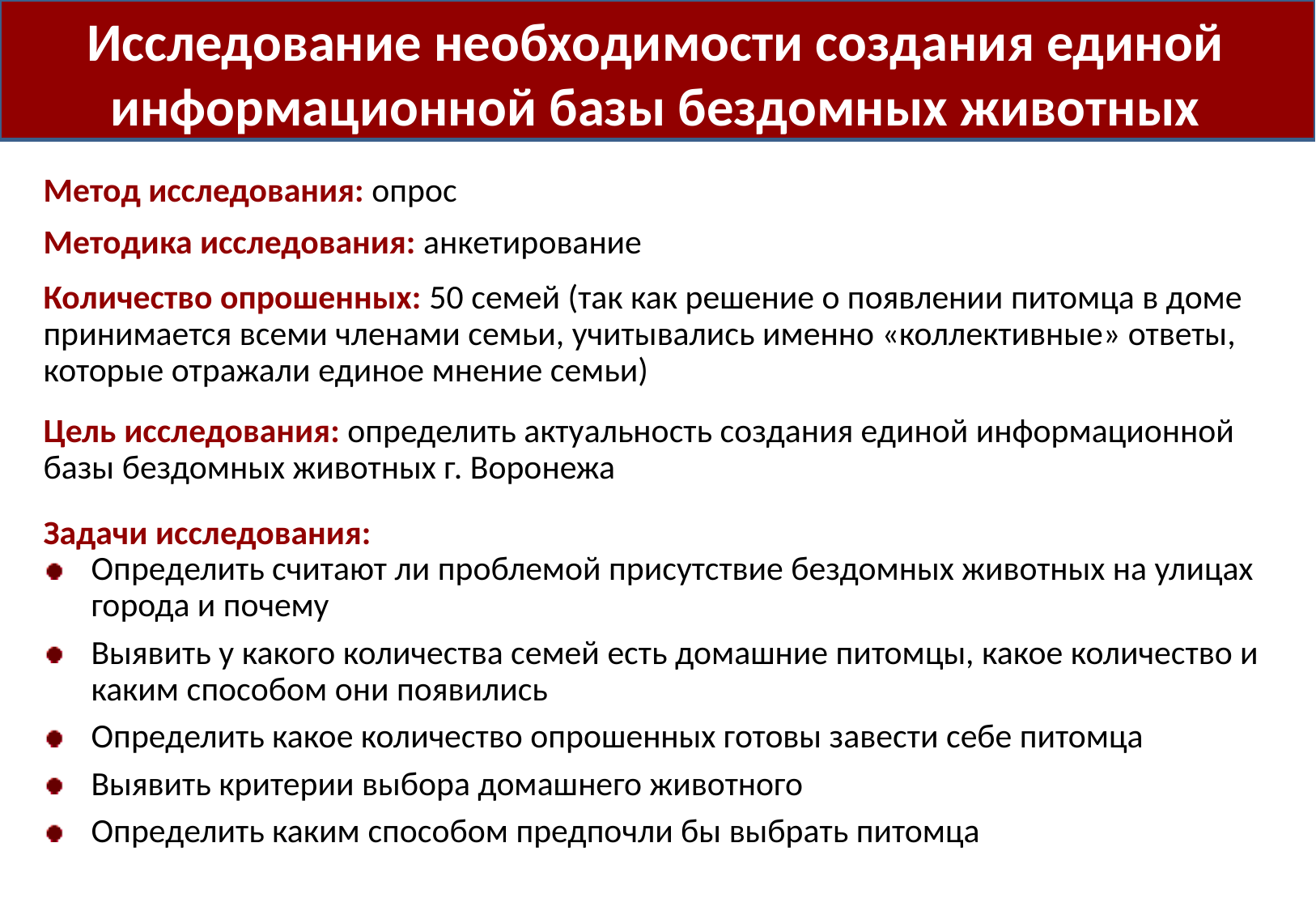

Исследование необходимости создания единой информационной базы бездомных животных
Метод исследования: опрос

Методика исследования: анкетирование

Количество опрошенных: 50 семей (так как решение о появлении питомца в доме принимается всеми членами семьи, учитывались именно «коллективные» ответы, которые отражали единое мнение семьи)

Цель исследования: определить актуальность создания единой информационной базы бездомных животных г. Воронежа

Задачи исследования:
Определить считают ли проблемой присутствие бездомных животных на улицах города и почему

Выявить у какого количества семей есть домашние питомцы, какое количество и каким способом они появились

Определить какое количество опрошенных готовы завести себе питомца

Выявить критерии выбора домашнего животного

Определить каким способом предпочли бы выбрать питомца